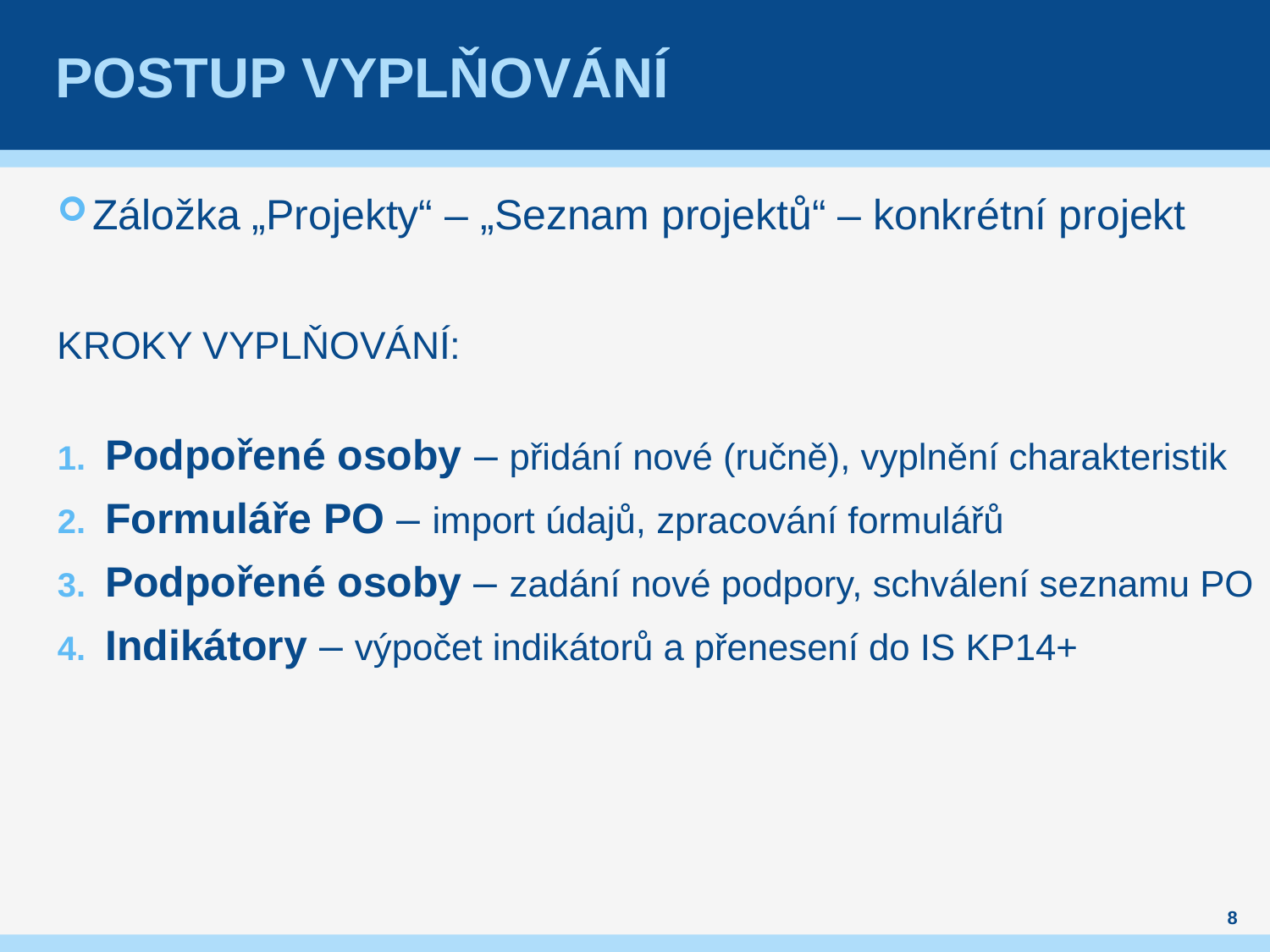

# postup vyplňování
Záložka „Projekty“ – „Seznam projektů“ – konkrétní projekt

KROKY VYPLŇOVÁNÍ:

Podpořené osoby – přidání nové (ručně), vyplnění charakteristik
Formuláře PO – import údajů, zpracování formulářů
Podpořené osoby – zadání nové podpory, schválení seznamu PO
Indikátory – výpočet indikátorů a přenesení do IS KP14+
8